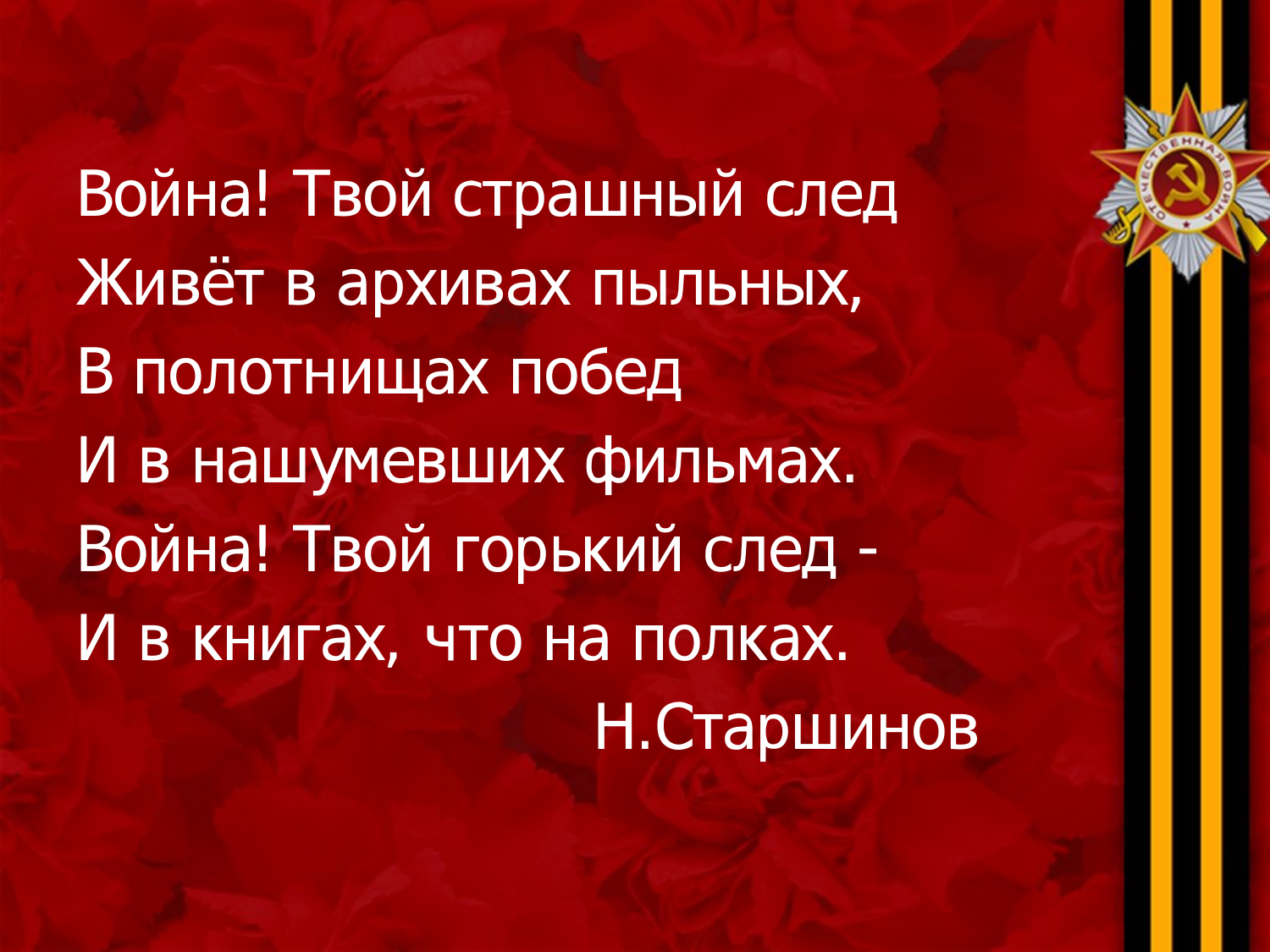

Война! Твой страшный след
Живёт в архивах пыльных,
В полотнищах побед
И в нашумевших фильмах.
Война! Твой горький след -
И в книгах, что на полках.
                          Н.Старшинов